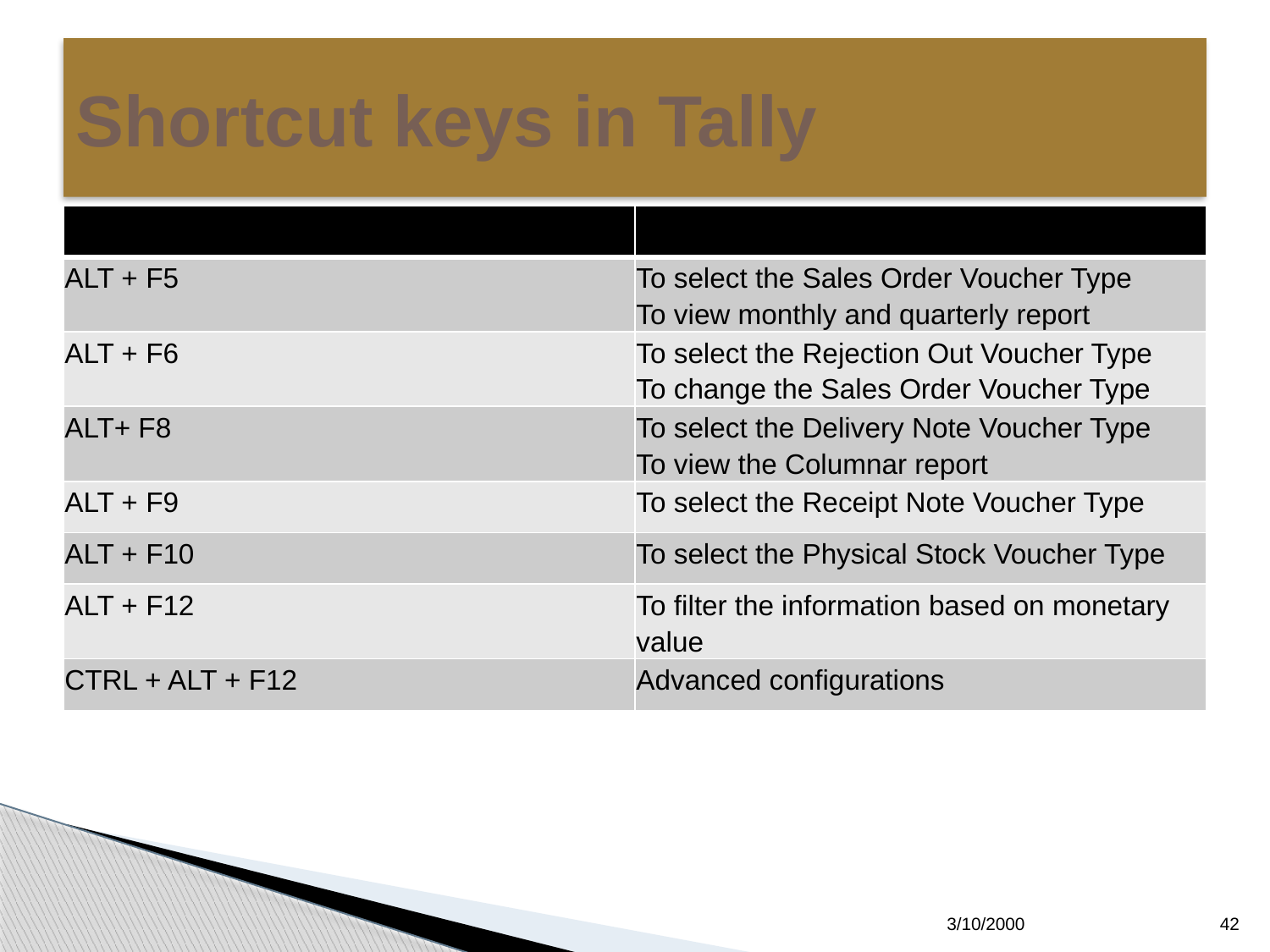

# Shortcut keys in Tally
|  |  |
| --- | --- |
| ALT + F5 | To select the Sales Order Voucher Type To view monthly and quarterly report |
| ALT + F6 | To select the Rejection Out Voucher Type To change the Sales Order Voucher Type |
| ALT+ F8 | To select the Delivery Note Voucher Type To view the Columnar report |
| ALT + F9 | To select the Receipt Note Voucher Type |
| ALT + F10 | To select the Physical Stock Voucher Type |
| ALT + F12 | To filter the information based on monetary value |
| CTRL + ALT + F12 | Advanced configurations |
3/10/2000
42